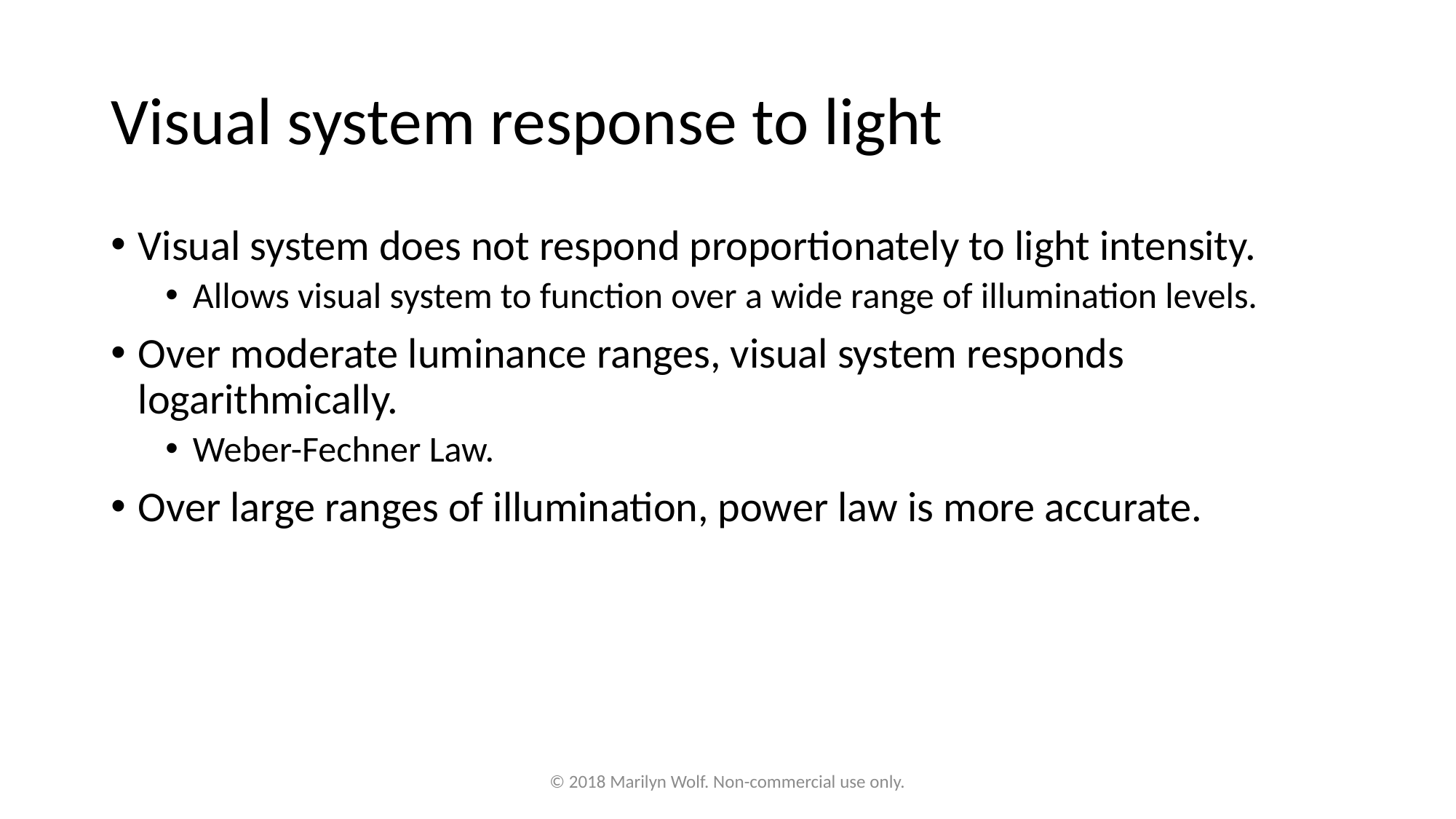

# Visual system response to light
Visual system does not respond proportionately to light intensity.
Allows visual system to function over a wide range of illumination levels.
Over moderate luminance ranges, visual system responds logarithmically.
Weber-Fechner Law.
Over large ranges of illumination, power law is more accurate.
© 2018 Marilyn Wolf. Non-commercial use only.